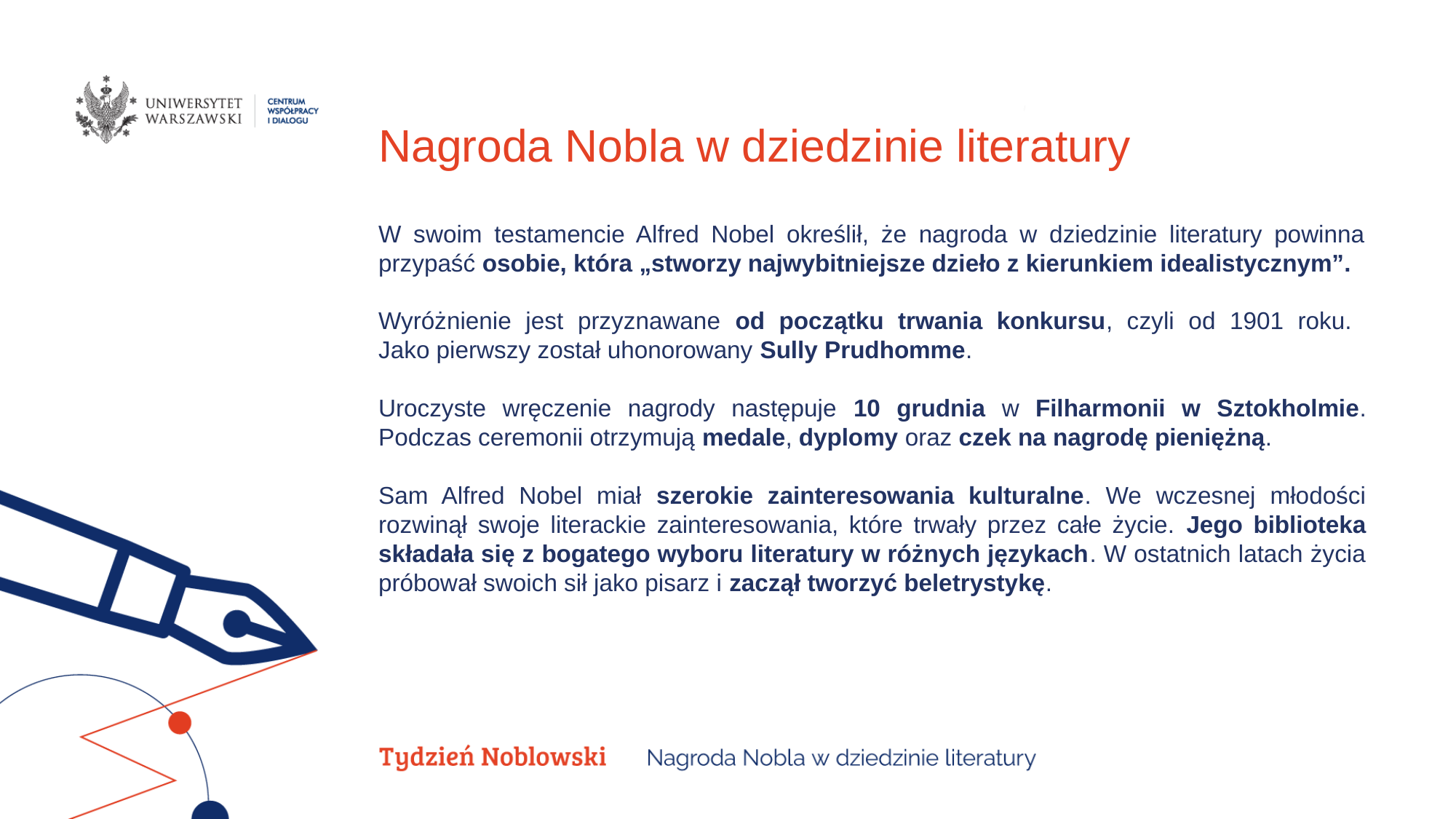

Nagroda Nobla w dziedzinie literatury
W swoim testamencie Alfred Nobel określił, że nagroda w dziedzinie literatury powinna przypaść osobie, która „stworzy najwybitniejsze dzieło z kierunkiem idealistycznym”.
Wyróżnienie jest przyznawane od początku trwania konkursu, czyli od 1901 roku.
Jako pierwszy został uhonorowany Sully Prudhomme.

Uroczyste wręczenie nagrody następuje 10 grudnia w Filharmonii w Sztokholmie. Podczas ceremonii otrzymują medale, dyplomy oraz czek na nagrodę pieniężną.
Sam Alfred Nobel miał szerokie zainteresowania kulturalne. We wczesnej młodości rozwinął swoje literackie zainteresowania, które trwały przez całe życie. Jego biblioteka składała się z bogatego wyboru literatury w różnych językach. W ostatnich latach życia próbował swoich sił jako pisarz i zaczął tworzyć beletrystykę.